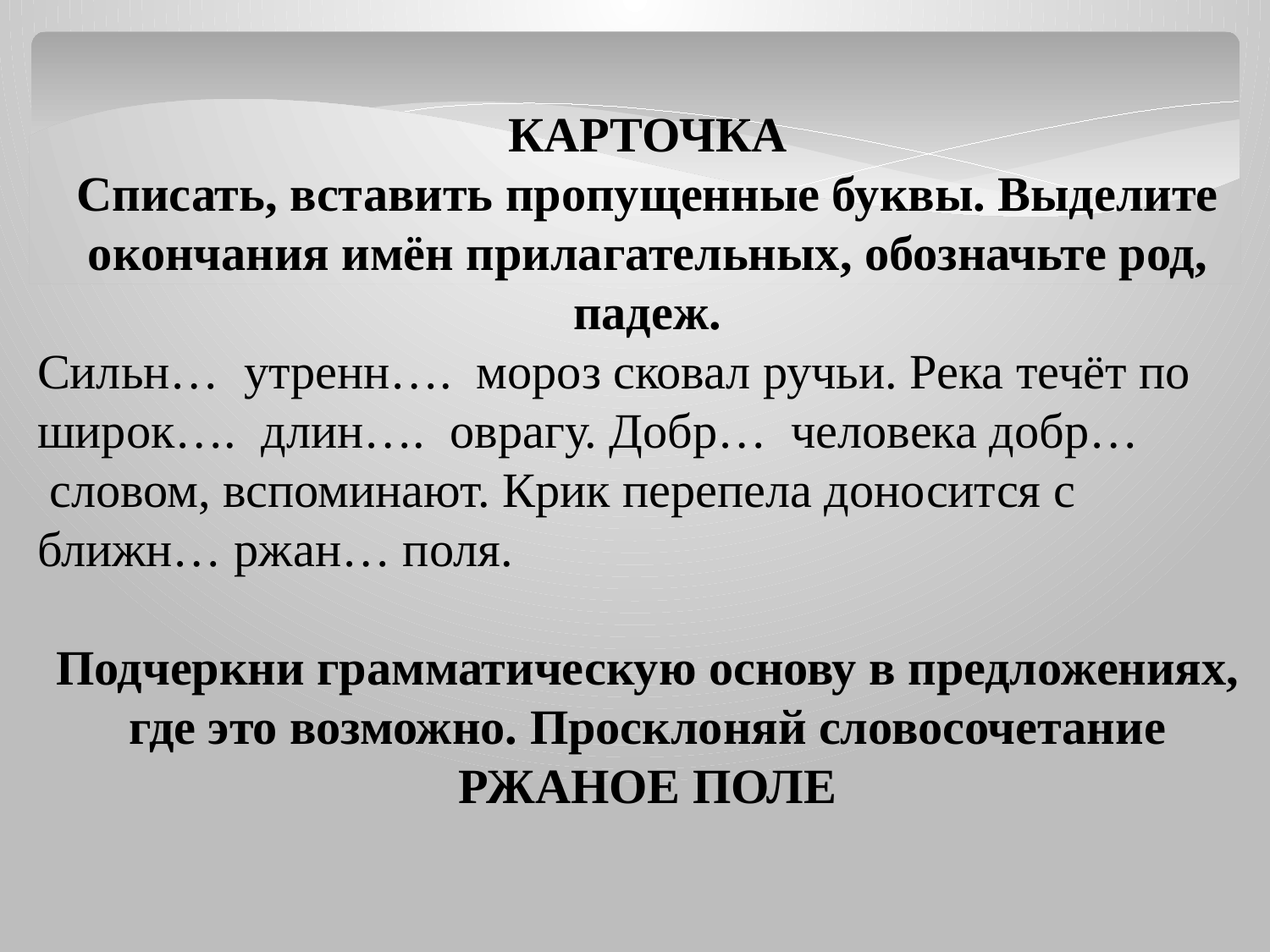

КАРТОЧКА
Списать, вставить пропущенные буквы. Выделите окончания имён прилагательных, обозначьте род, падеж.
Сильн…  утренн….  мороз сковал ручьи. Река течёт по широк….  длин….  оврагу. Добр…  человека добр…  словом, вспоминают. Крик перепела доносится с ближн… ржан… поля.

Подчеркни грамматическую основу в предложениях, где это возможно. Просклоняй словосочетание РЖАНОЕ ПОЛЕ